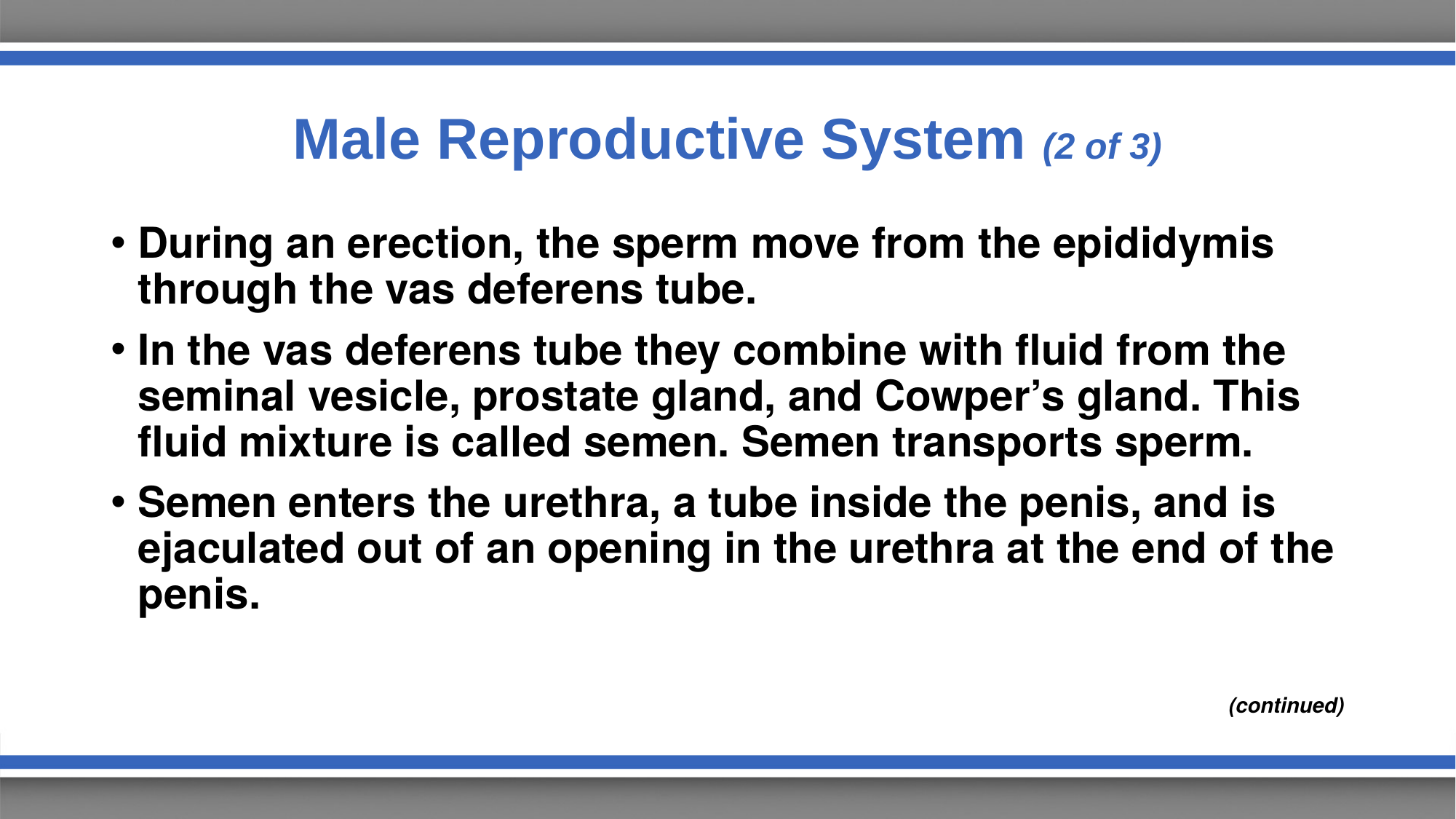

# Male Reproductive System (2 of 3)
During an erection, the sperm move from the epididymis through the vas deferens tube.
In the vas deferens tube they combine with fluid from the seminal vesicle, prostate gland, and Cowper’s gland. This fluid mixture is called semen. Semen transports sperm.
Semen enters the urethra, a tube inside the penis, and is ejaculated out of an opening in the urethra at the end of the penis.

(continued)